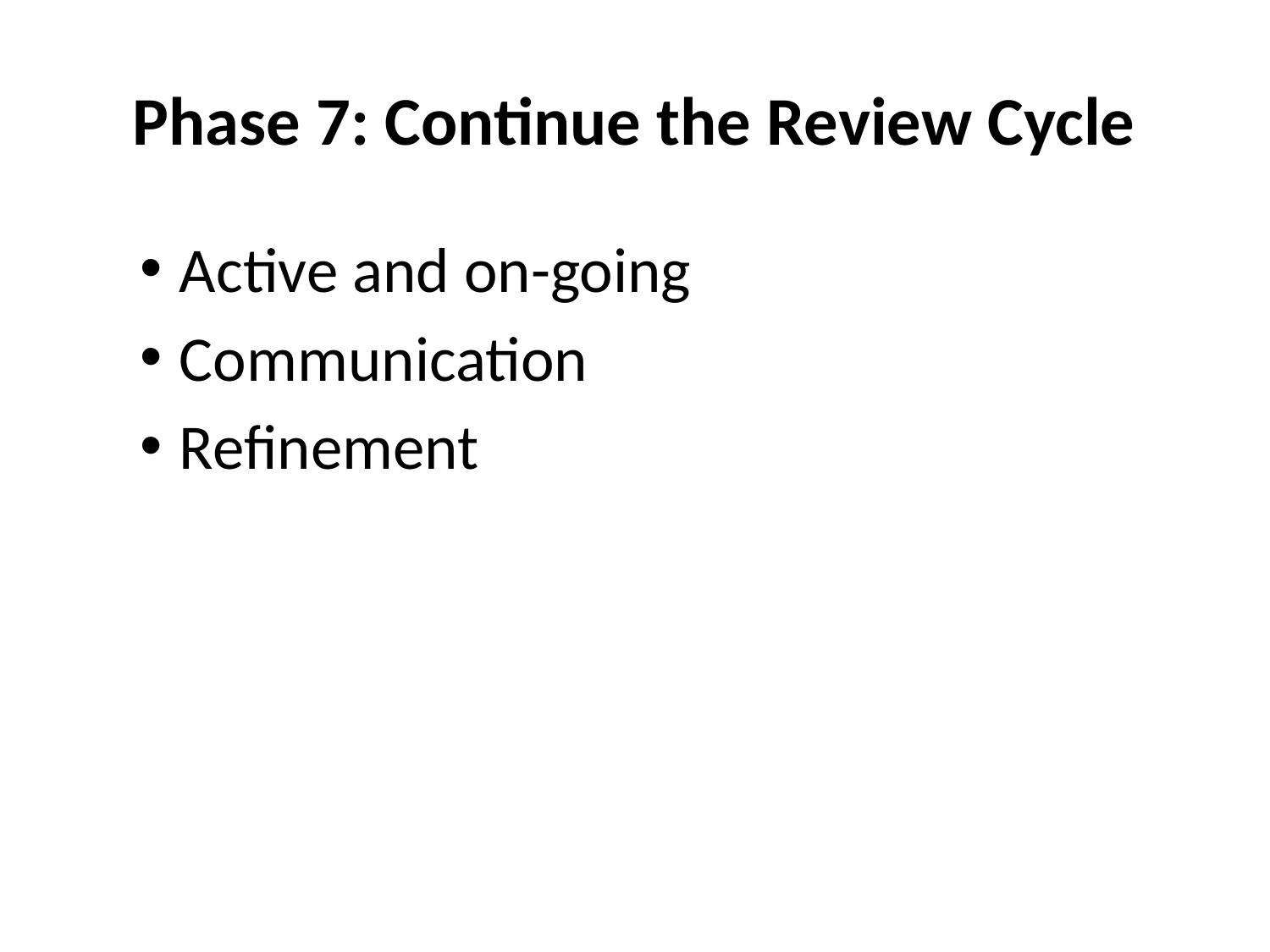

# Phase 7: Continue the Review Cycle
Active and on-going
Communication
Refinement